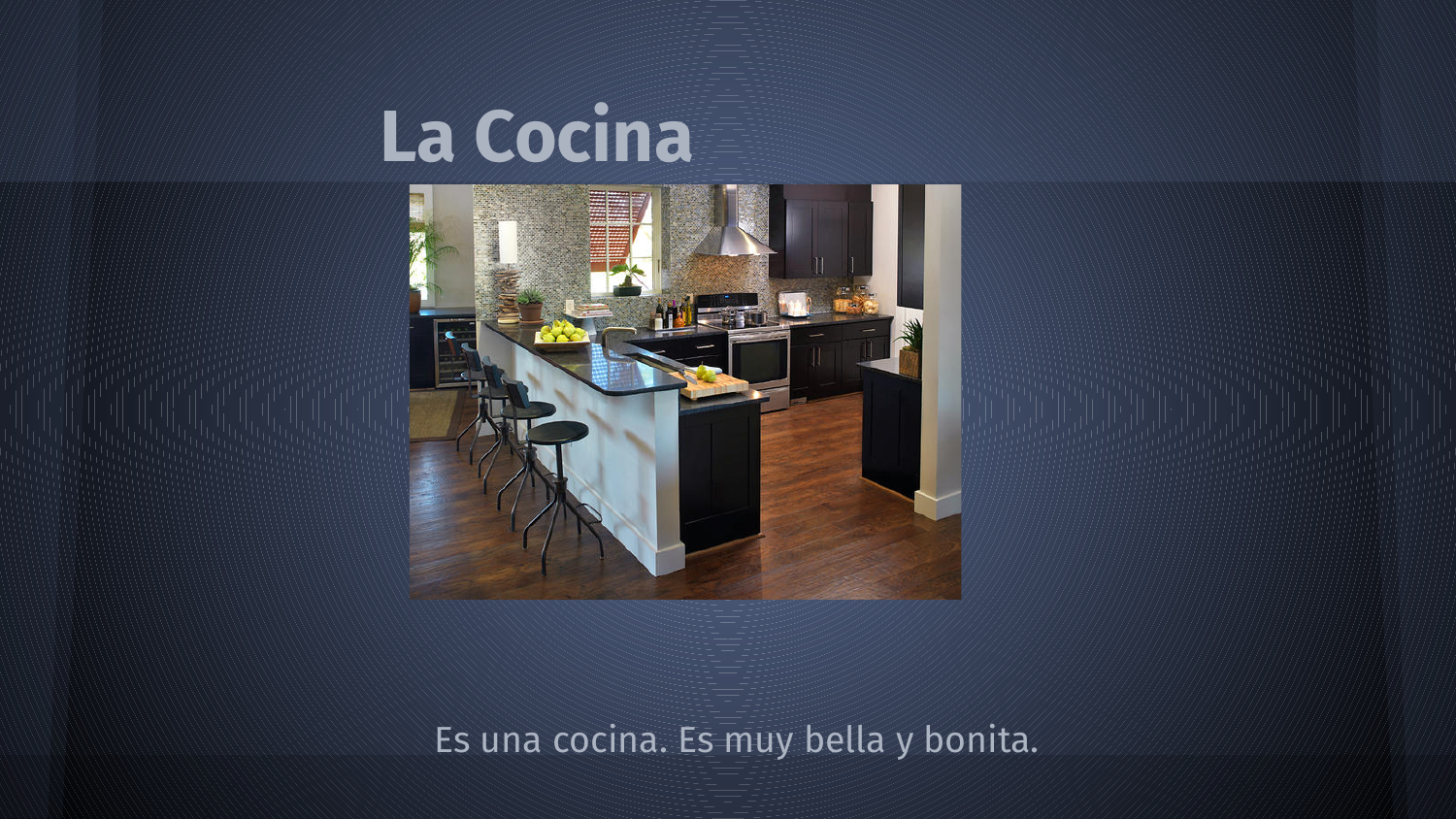

# La Cocina

Es una cocina. Es muy bella y bonita.